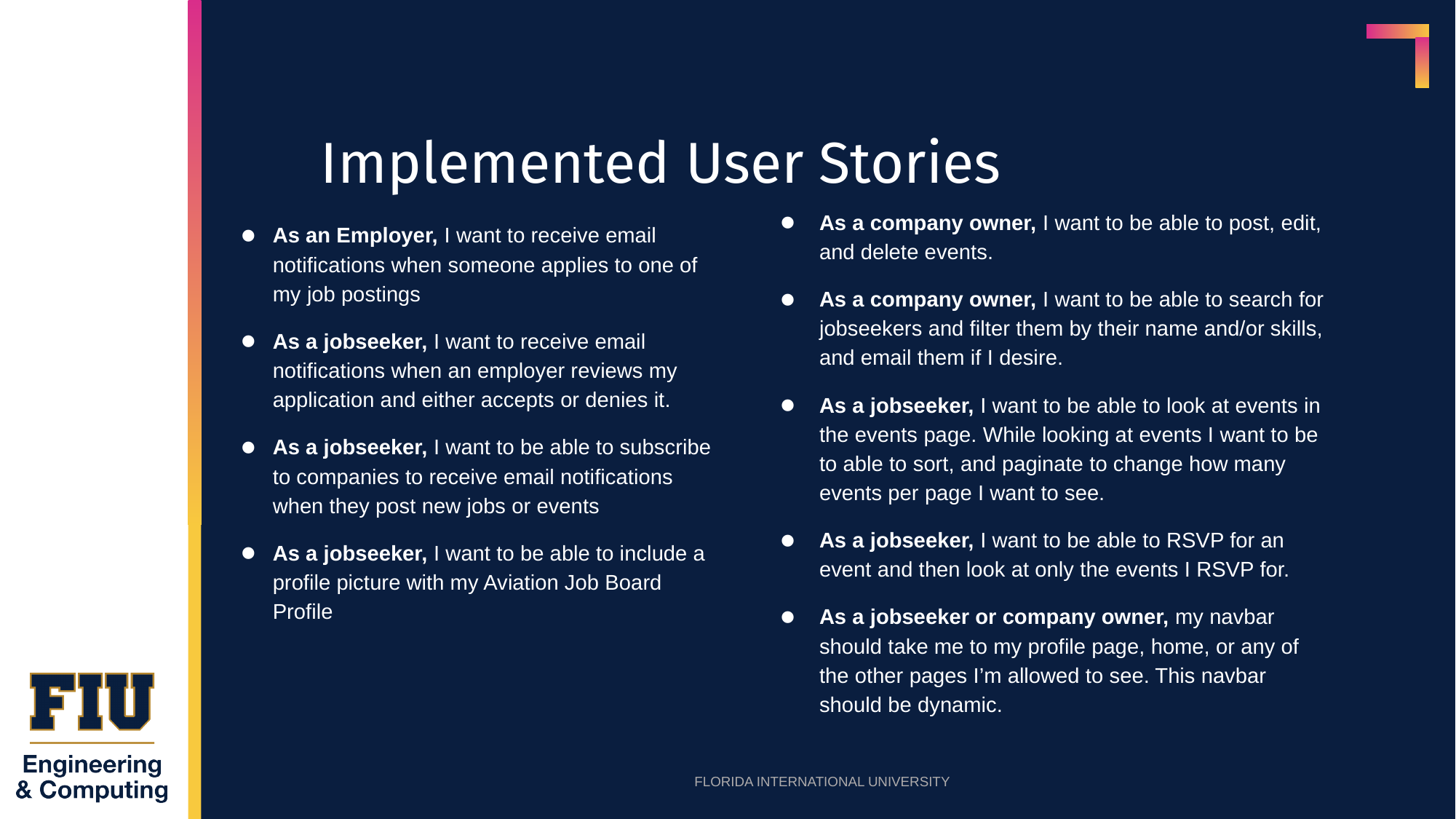

Implemented User Stories
As a company owner, I want to be able to post, edit, and delete events.
As a company owner, I want to be able to search for jobseekers and filter them by their name and/or skills, and email them if I desire.
As a jobseeker, I want to be able to look at events in the events page. While looking at events I want to be to able to sort, and paginate to change how many events per page I want to see.
As a jobseeker, I want to be able to RSVP for an event and then look at only the events I RSVP for.
As a jobseeker or company owner, my navbar should take me to my profile page, home, or any of the other pages I’m allowed to see. This navbar should be dynamic.
As an Employer, I want to receive email notifications when someone applies to one of my job postings
As a jobseeker, I want to receive email notifications when an employer reviews my application and either accepts or denies it.
As a jobseeker, I want to be able to subscribe to companies to receive email notifications when they post new jobs or events
As a jobseeker, I want to be able to include a profile picture with my Aviation Job Board Profile